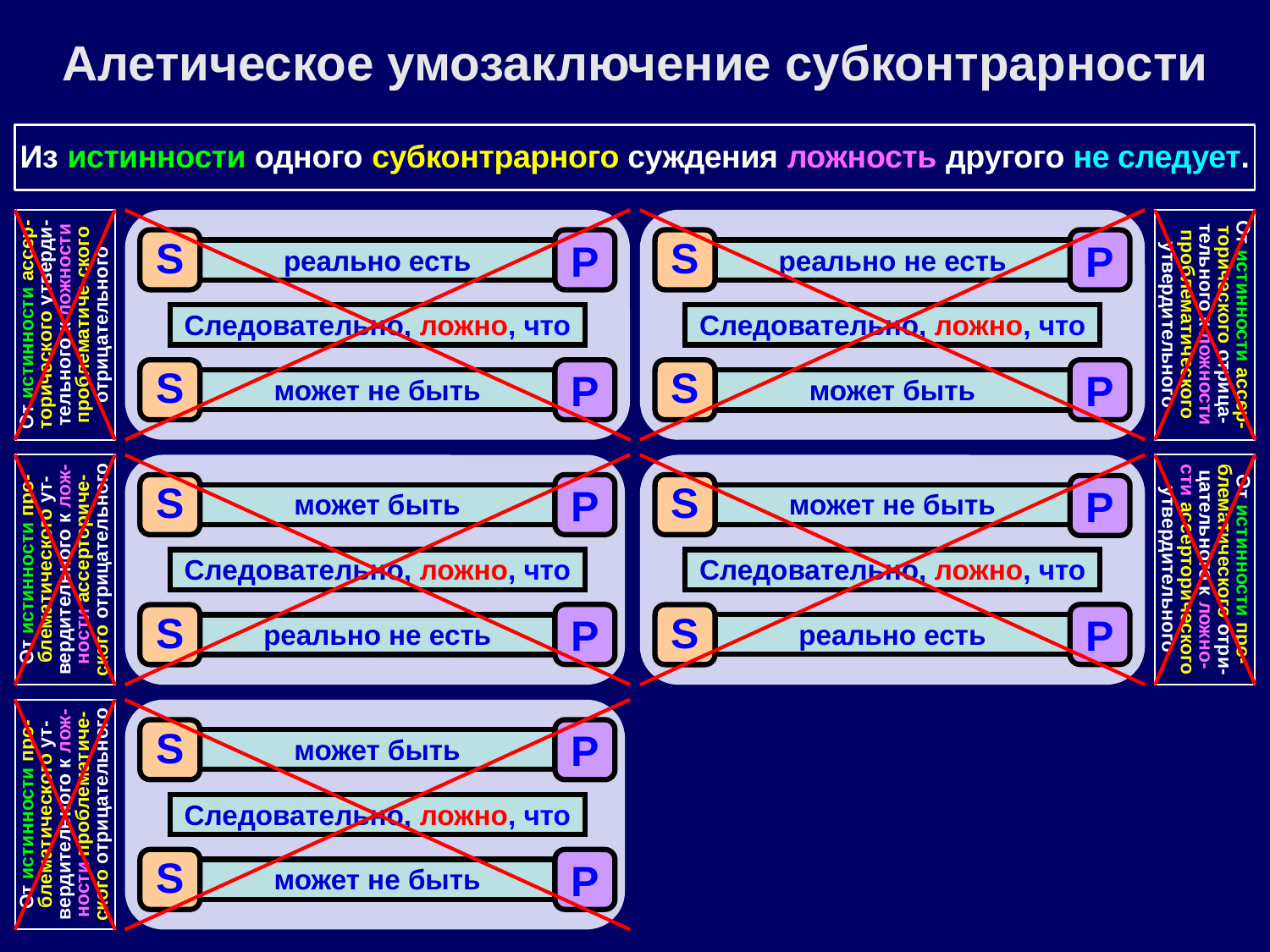

Алетическое умозаключение субконтрарности
Из истинности одного субконтрарного суждения ложность другого не следует.

S
P
S
P
реально есть
реально не есть
От истинности ассер-торического утверди-тельного к ложности проблематиче-ского отрицательного
От истинности ассер-торического отрица-тельного к ложности проблематического утвердительного
Следовательно, ложно, что
Следовательно, ложно, что
S
P
S
P
может не быть
может быть

S
P
S
P
может быть
может не быть
От истинности про-блематического ут-вердительного к лож-ности ассерториче-ского отрицательного
От истинности про-блематического отри-цательного к ложно-сти ассерторического утвердительного
Следовательно, ложно, что
Следовательно, ложно, что
P
P
S
S
реально есть
реально не есть

S
P
может быть
От истинности про-блематического ут-вердительного к лож-ности проблематиче-ского отрицательного
Следовательно, ложно, что
S
P
может не быть